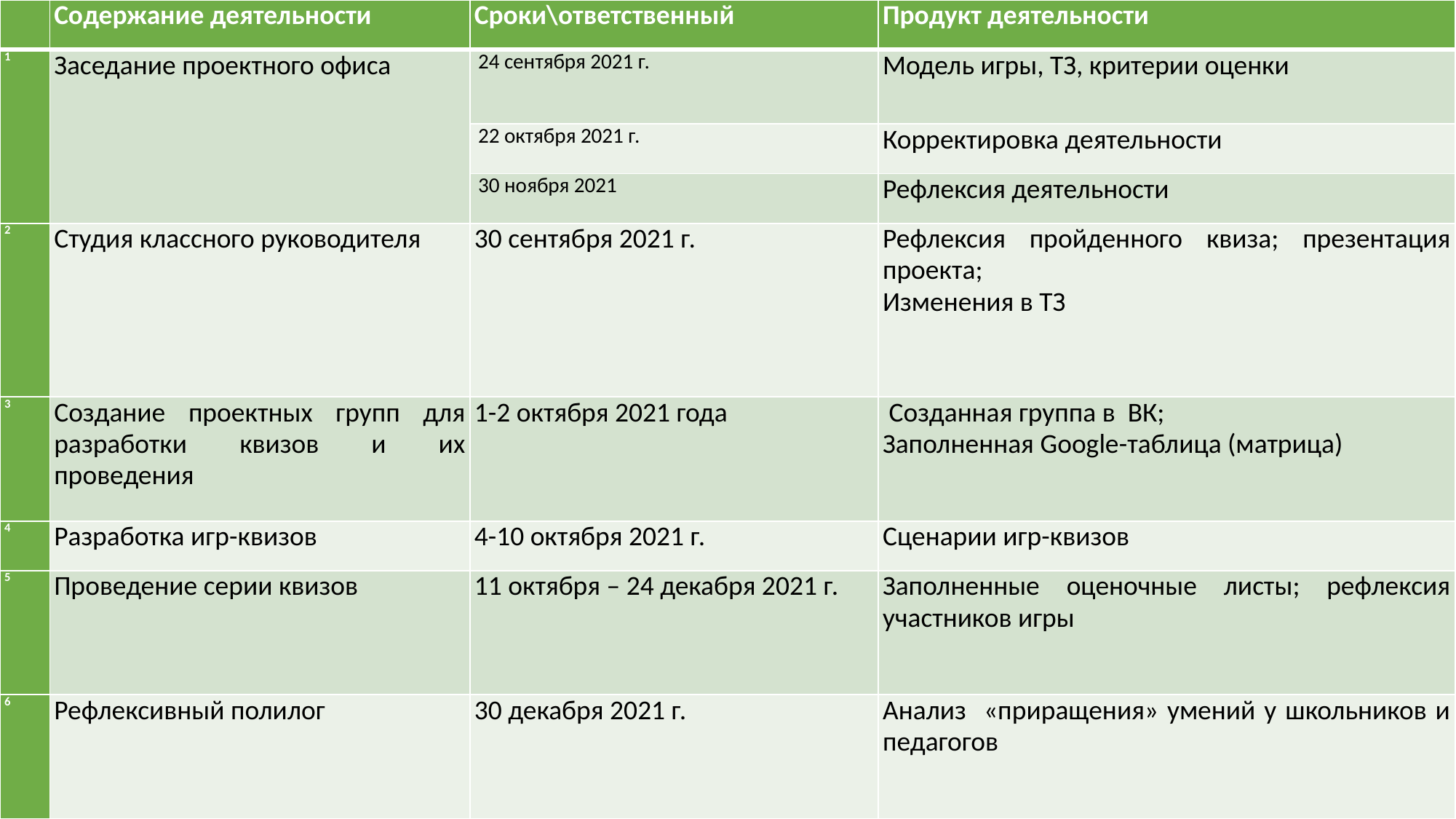

|  | Содержание деятельности | Сроки\ответственный | Продукт деятельности |
| --- | --- | --- | --- |
| 1 | Заседание проектного офиса | 24 сентября 2021 г. | Модель игры, ТЗ, критерии оценки |
|  |  | 22 октября 2021 г. | Корректировка деятельности |
|  |  | 30 ноября 2021 | Рефлексия деятельности |
| 2 | Студия классного руководителя | 30 сентября 2021 г. | Рефлексия пройденного квиза; презентация проекта; Изменения в ТЗ |
| 3 | Создание проектных групп для разработки квизов и их проведения | 1-2 октября 2021 года | Созданная группа в ВК; Заполненная Google-таблица (матрица) |
| 4 | Разработка игр-квизов | 4-10 октября 2021 г. | Сценарии игр-квизов |
| 5 | Проведение серии квизов | 11 октября – 24 декабря 2021 г. | Заполненные оценочные листы; рефлексия участников игры |
| 6 | Рефлексивный полилог | 30 декабря 2021 г. | Анализ «приращения» умений у школьников и педагогов |